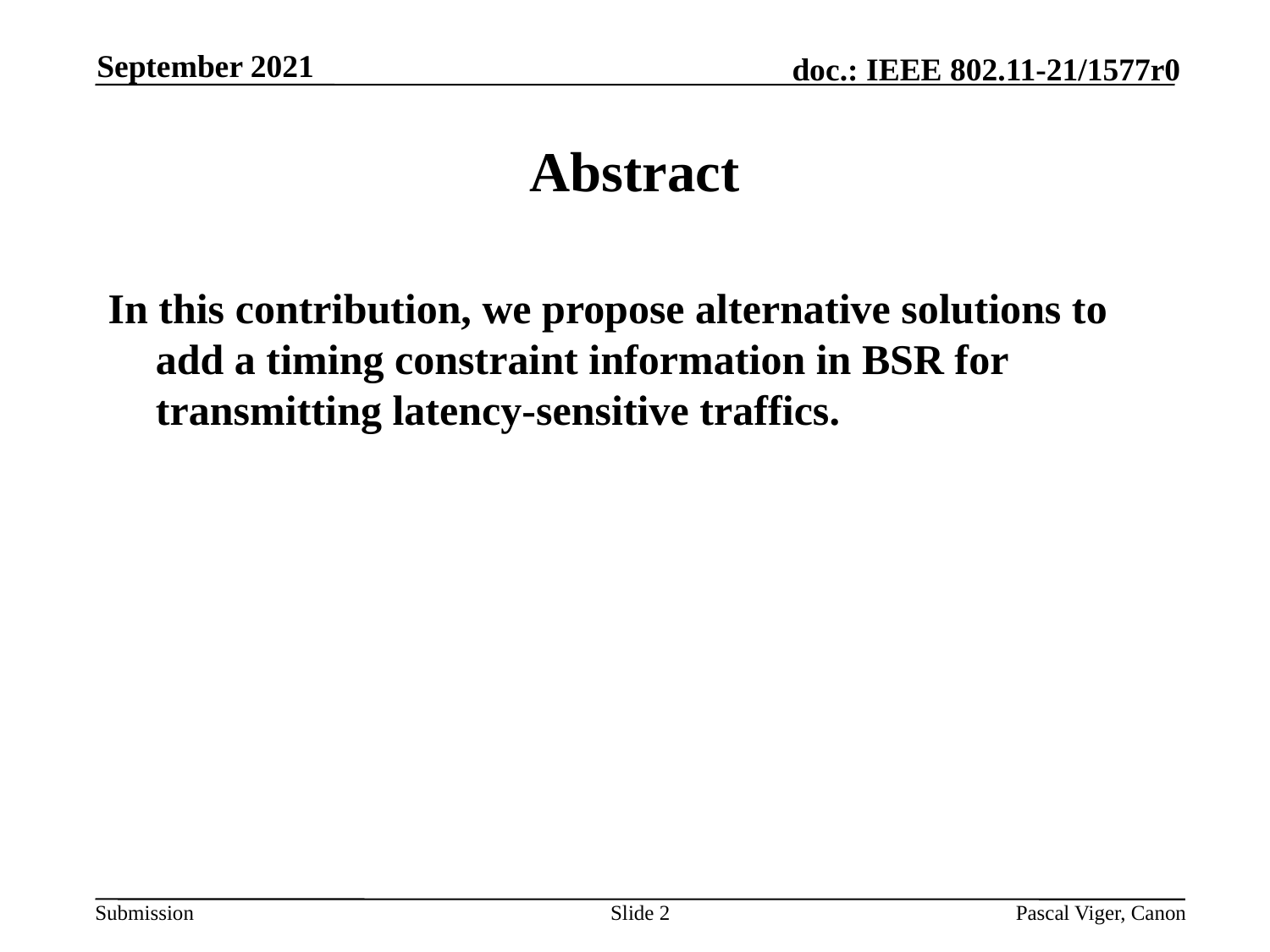

September 2021
# Abstract
In this contribution, we propose alternative solutions to add a timing constraint information in BSR for transmitting latency-sensitive traffics.

Slide 2
Pascal Viger, Canon